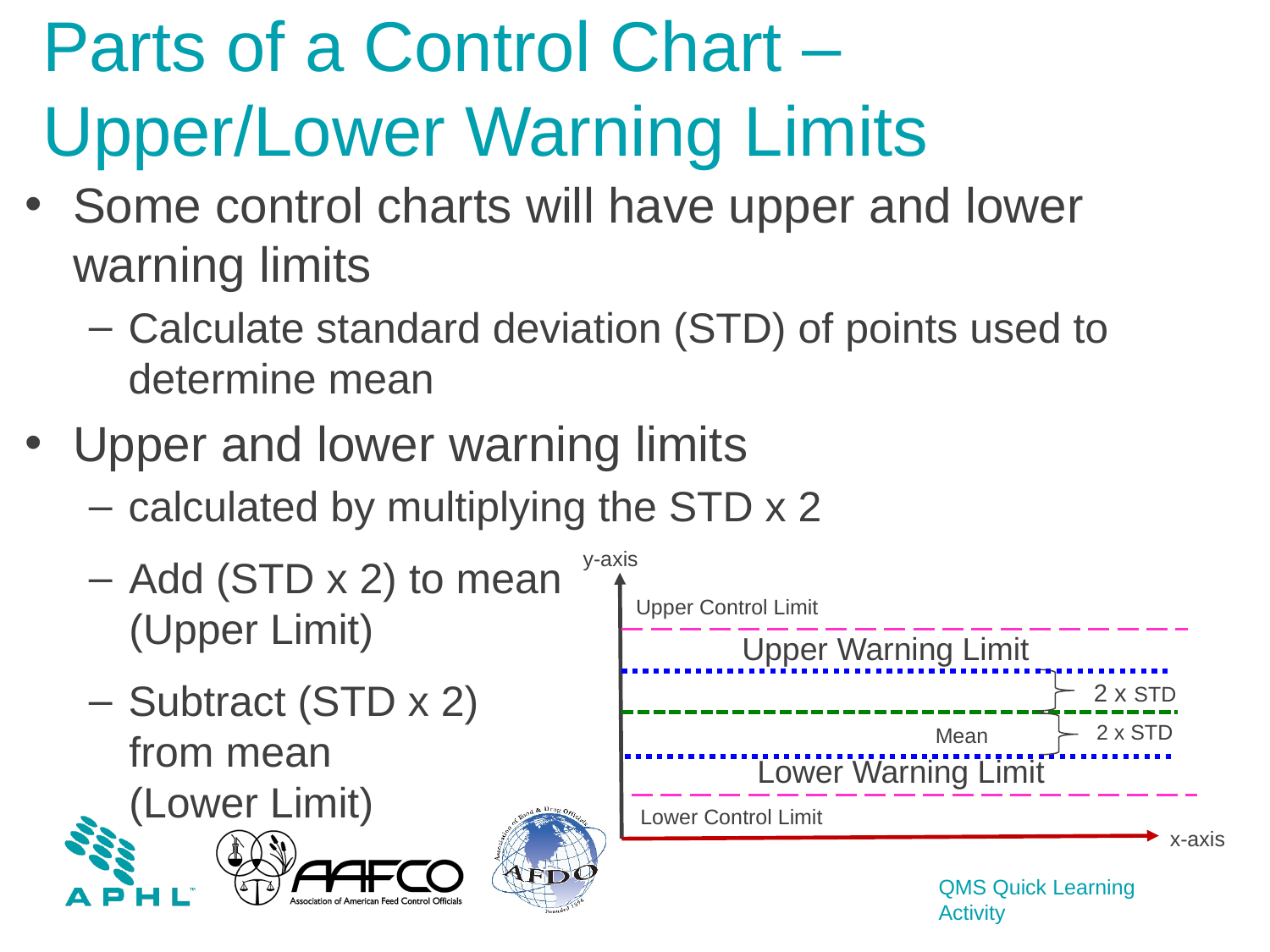

# Parts of a Control Chart – Upper/Lower Warning Limits
Some control charts will have upper and lower warning limits
Calculate standard deviation (STD) of points used to determine mean
Upper and lower warning limits
calculated by multiplying the STD x 2
Add (STD x 2) to mean
(Upper Limit)
Subtract (STD x 2)
from mean
(Lower Limit)

y-axis

2 x STD
2 x STD

Mean
x-axis
Upper Control Limit
Upper Warning Limit
Lower Warning Limit
Lower Control Limit